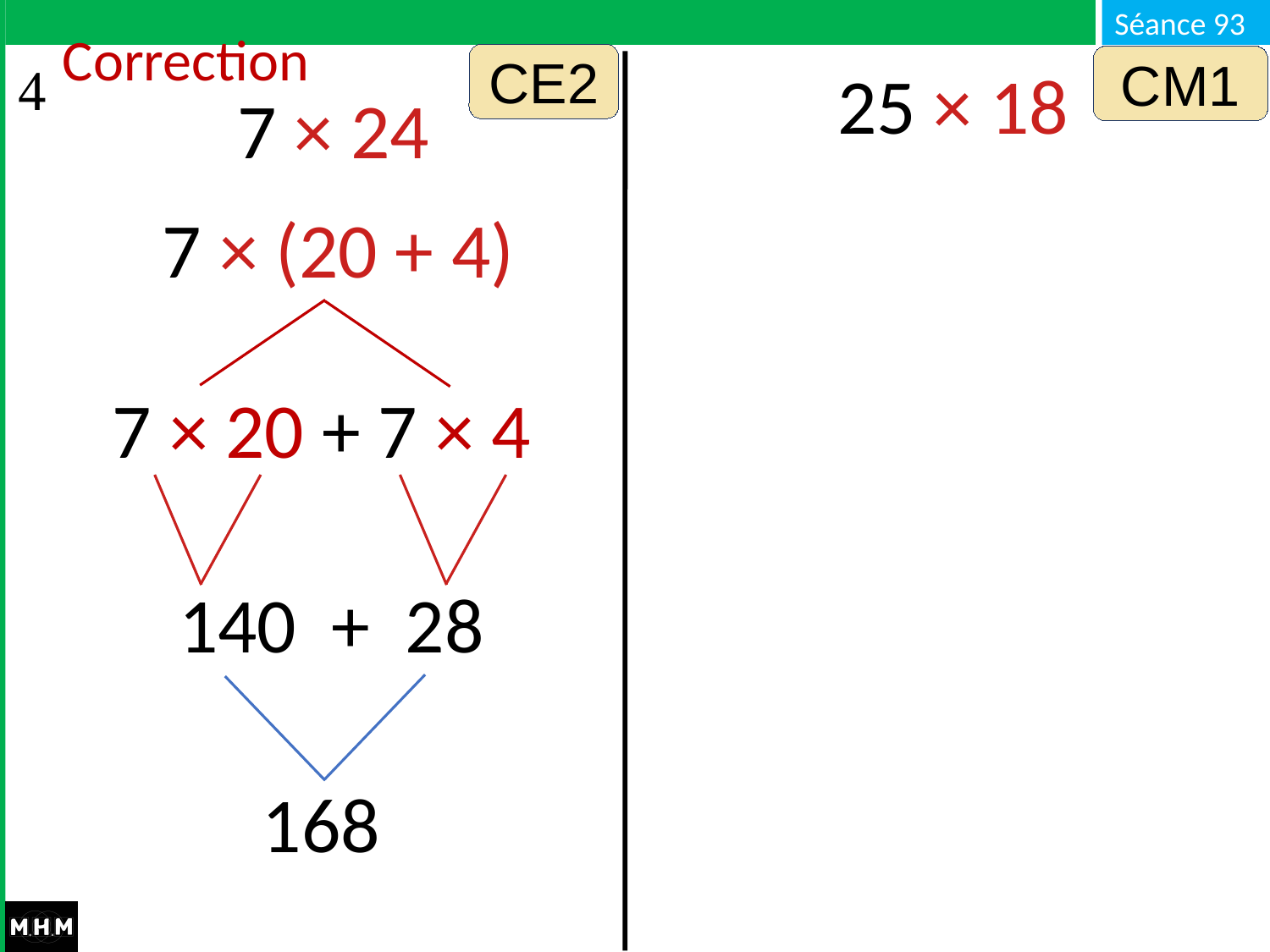

Correction
CE2
CM1
25 × 18

7 × 24
7 × (20 + 4)
7 × 20 + 7 × 4
140  +  28
168